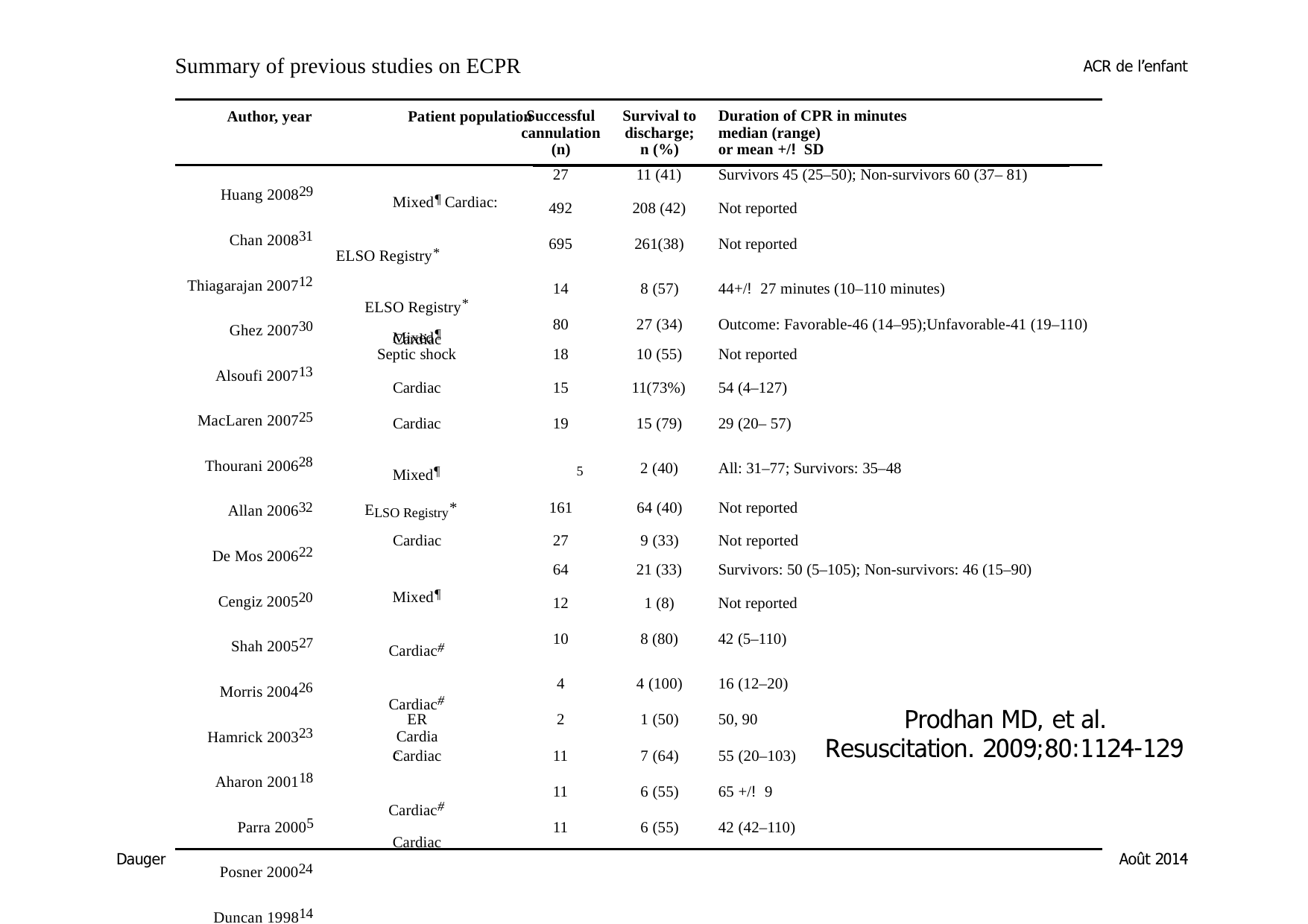

Summary of previous studies on ECPR

Author, year	Patient population
ACR de l’enfant

Successful cannulation (n)
Survival to discharge; n (%)
Duration of CPR in minutes median (range)
or mean +/! SD
Mixed¶ Cardiac: ELSO Registry*
ELSO Registry* Cardiac

| 27 | 11 (41) | Survivors 45 (25–50); Non-survivors 60 (37– 81) |
| --- | --- | --- |
| 492 | 208 (42) | Not reported |
| 695 | 261(38) | Not reported |
Huang 200829

Chan 200831

Thiagarajan 200712

Ghez 200730

Alsoufi 200713

MacLaren 200725

Thourani 200628

Allan 200632

De Mos 200622

Cengiz 200520

Shah 200527

Morris 200426

Hamrick 200323

Aharon 200118

Parra 20005

Posner 200024

Duncan 199814

del Nido 199621

Dalton 199319
14
8 (57)
44+/! 27 minutes (10–110 minutes)
80
27 (34)
Outcome: Favorable-46 (14–95);Unfavorable-41 (19–110)
Mixed¶
| Septic shock | 18 | 10 (55) | Not reported |
| --- | --- | --- | --- |
| Cardiac | 15 | 11(73%) | 54 (4–127) |
| Cardiac | 19 | 15 (79) | 29 (20– 57) |
|  |  |  |  |
| Mixed¶ 5 |  | 2 (40) | All: 31–77; Survivors: 35–48 |
| LSO Registry\* 161 64 (40) Not reported |  |  |  |
E
Cardiac
27
9 (33)
Not reported
Mixed¶ Cardiac# Cardiac#

Cardiac
| 64 | 21 (33) | Survivors: 50 (5–105); Non-survivors: 46 (15–90) |
| --- | --- | --- |
| 12 | 1 (8) | Not reported |
| 10 | 8 (80) | 42 (5–110) |
4
4 (100)
16 (12–20)
Prodhan MD, et al. Resuscitation. 2009;80:1124-129
ER
2
1 (50)
50, 90
Cardiac
11
7 (64)
55 (20–103)
Cardiac# Cardiac
11
6 (55)
65 +/! 9
11
6 (55)
42 (42–110)
Dauger
Août 2014